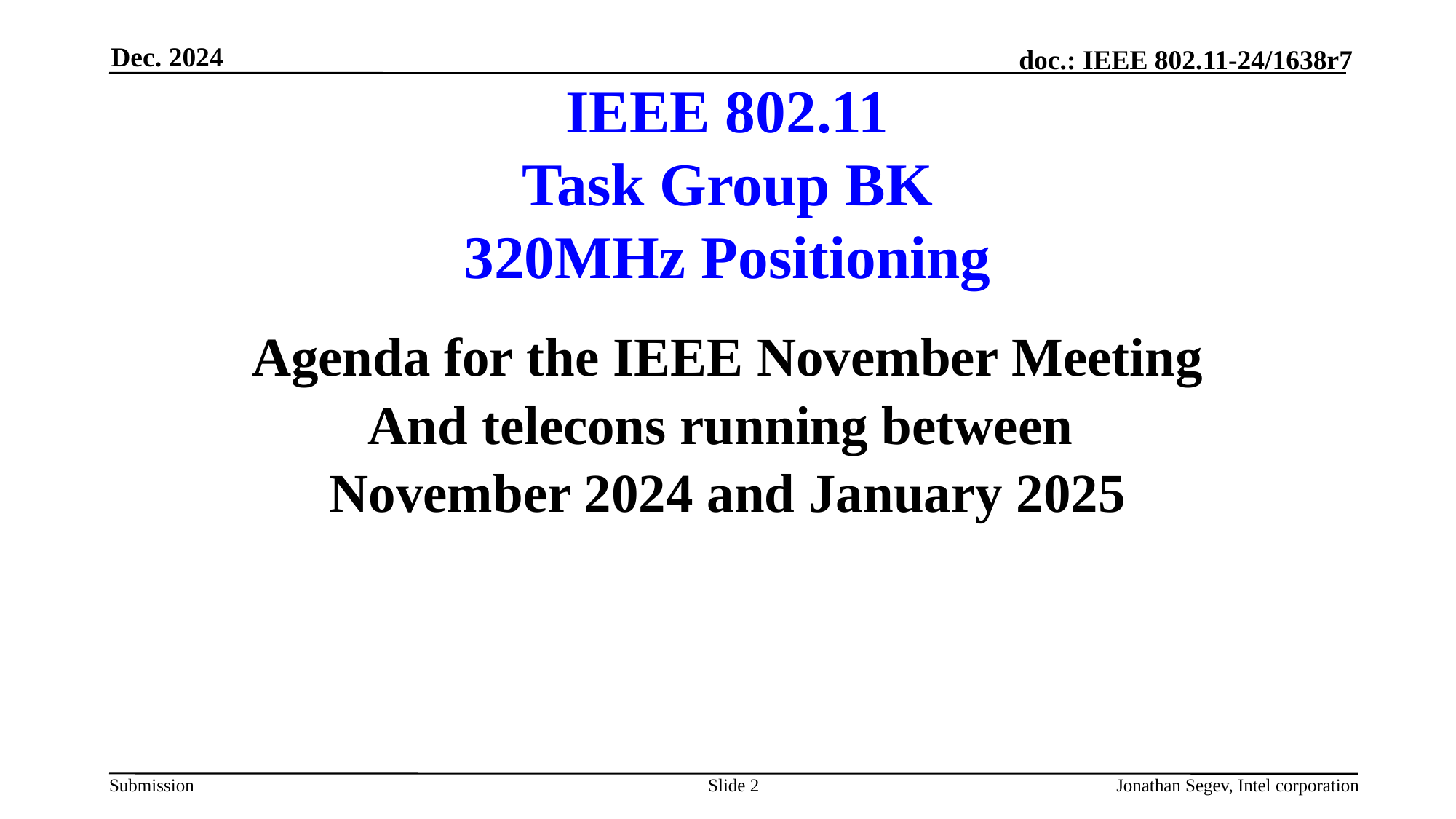

Dec. 2024
# IEEE 802.11 Task Group BK 320MHz Positioning
Agenda for the IEEE November Meeting
And telecons running between
November 2024 and January 2025

Slide 2
Jonathan Segev, Intel corporation